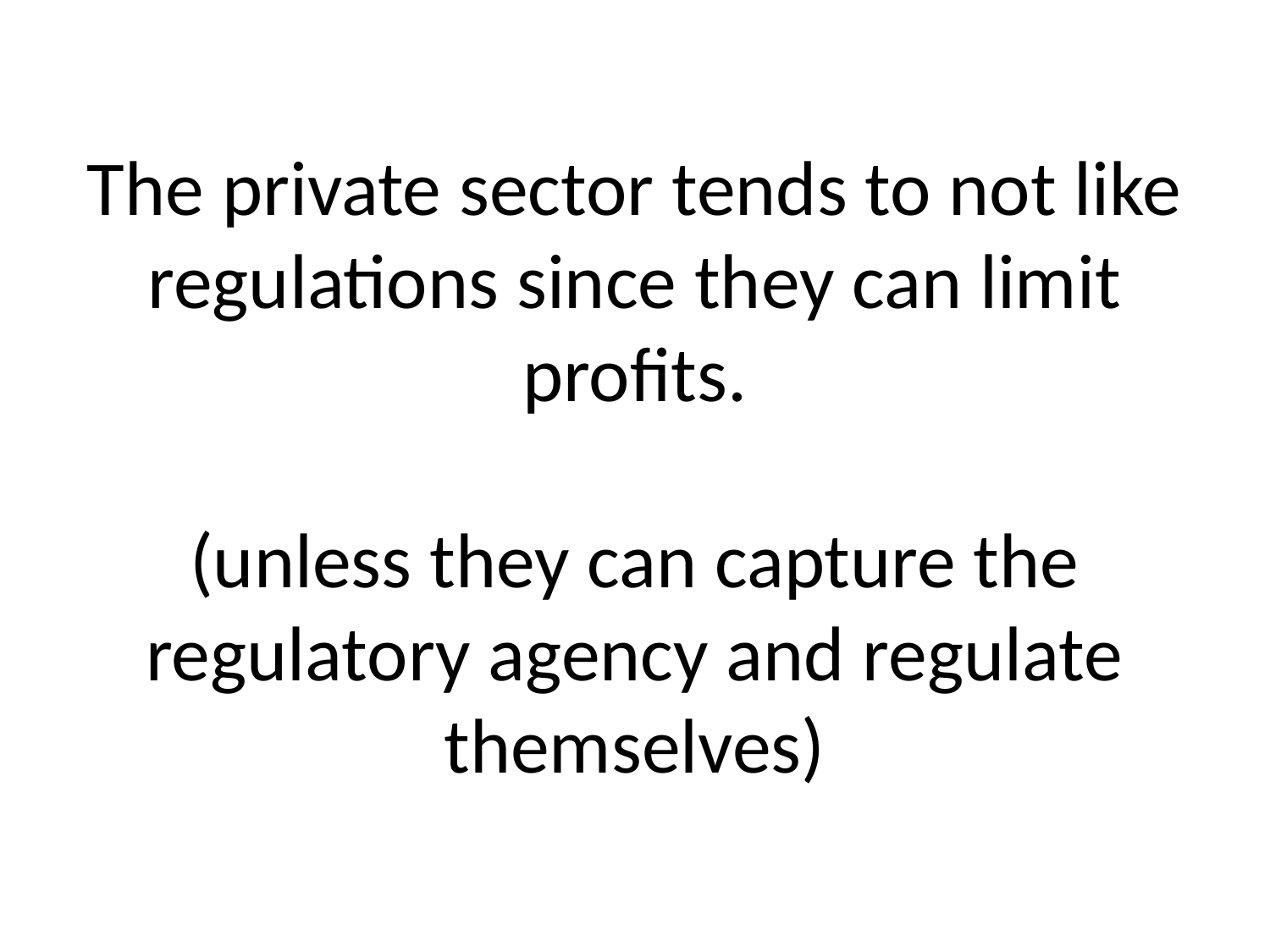

# The private sector tends to not like regulations since they can limit profits. (unless they can capture the regulatory agency and regulate themselves)